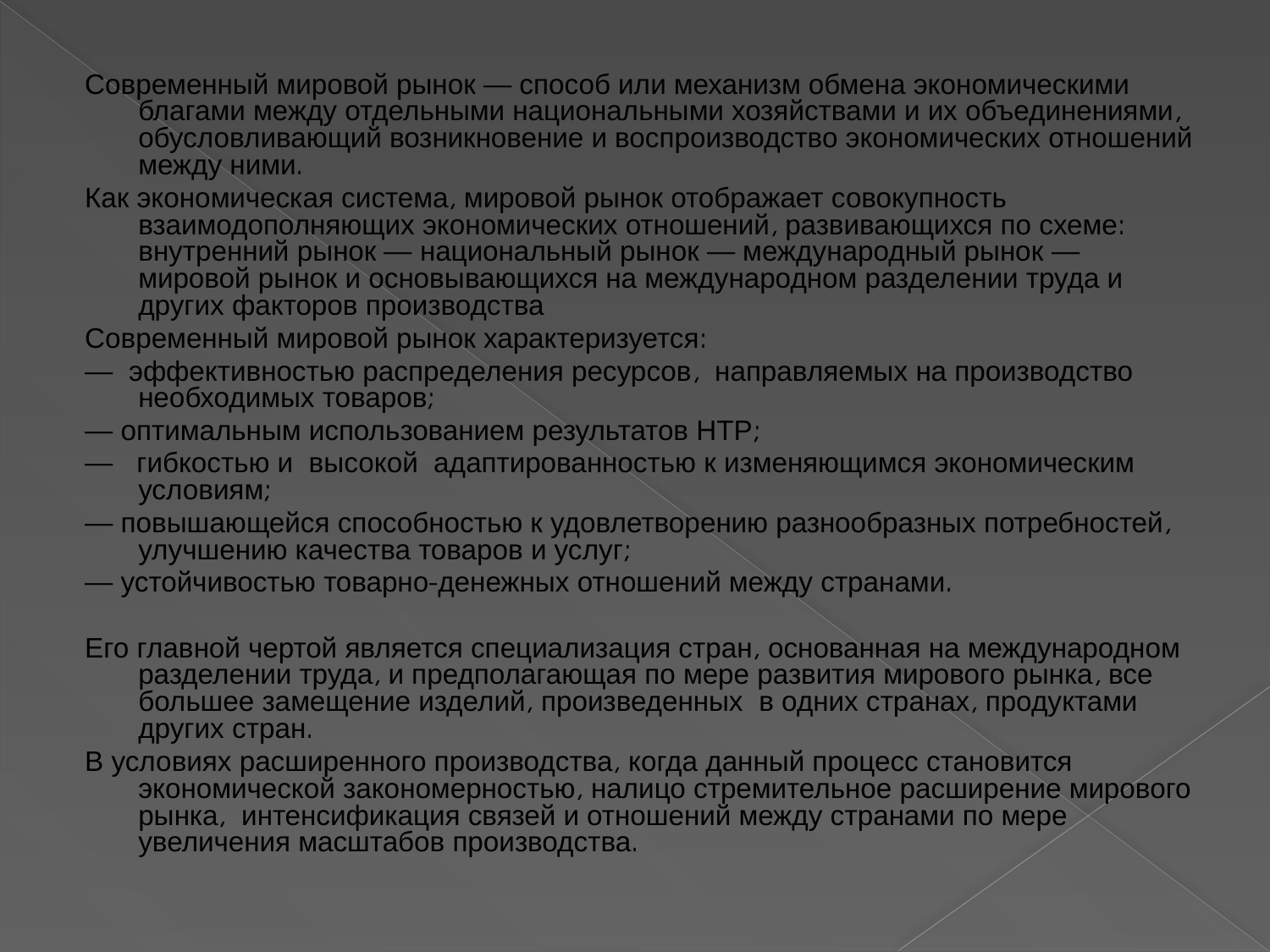

Современный мировой рынок — способ или механизм обмена экономическими благами между отдельными национальными хозяйствами и их объединениями, обусловливающий возникновение и воспроизводство экономических отношений между ними.
Как экономическая система, мировой рынок отображает совокупность взаимодополняющих экономических отношений, развивающихся по схеме: внутренний рынок — национальный рынок — международный рынок — мировой рынок и основывающихся на международном разделении труда и других факторов производства
Современный мировой рынок характеризуется:
—  эффективностью распределения ресурсов,  направляемых на производство необходимых товаров;
— оптимальным использованием результатов НТР;
—   гибкостью и  высокой  адаптированностью к изменяющимся экономическим условиям;
— повышающейся способностью к удовлетворению разнообразных потребностей, улучшению качества товаров и услуг;
— устойчивостью товарно-денежных отношений между странами.

Его главной чертой является специализация стран, основанная на международном разделении труда, и предполагающая по мере развития мирового рынка, все большее замещение изделий, произведенных  в одних странах, продуктами других стран.
В условиях расширенного производства, когда данный процесс становится экономической закономерностью, налицо стремительное расширение мирового рынка,  интенсификация связей и отношений между странами по мере увеличения масштабов производства.